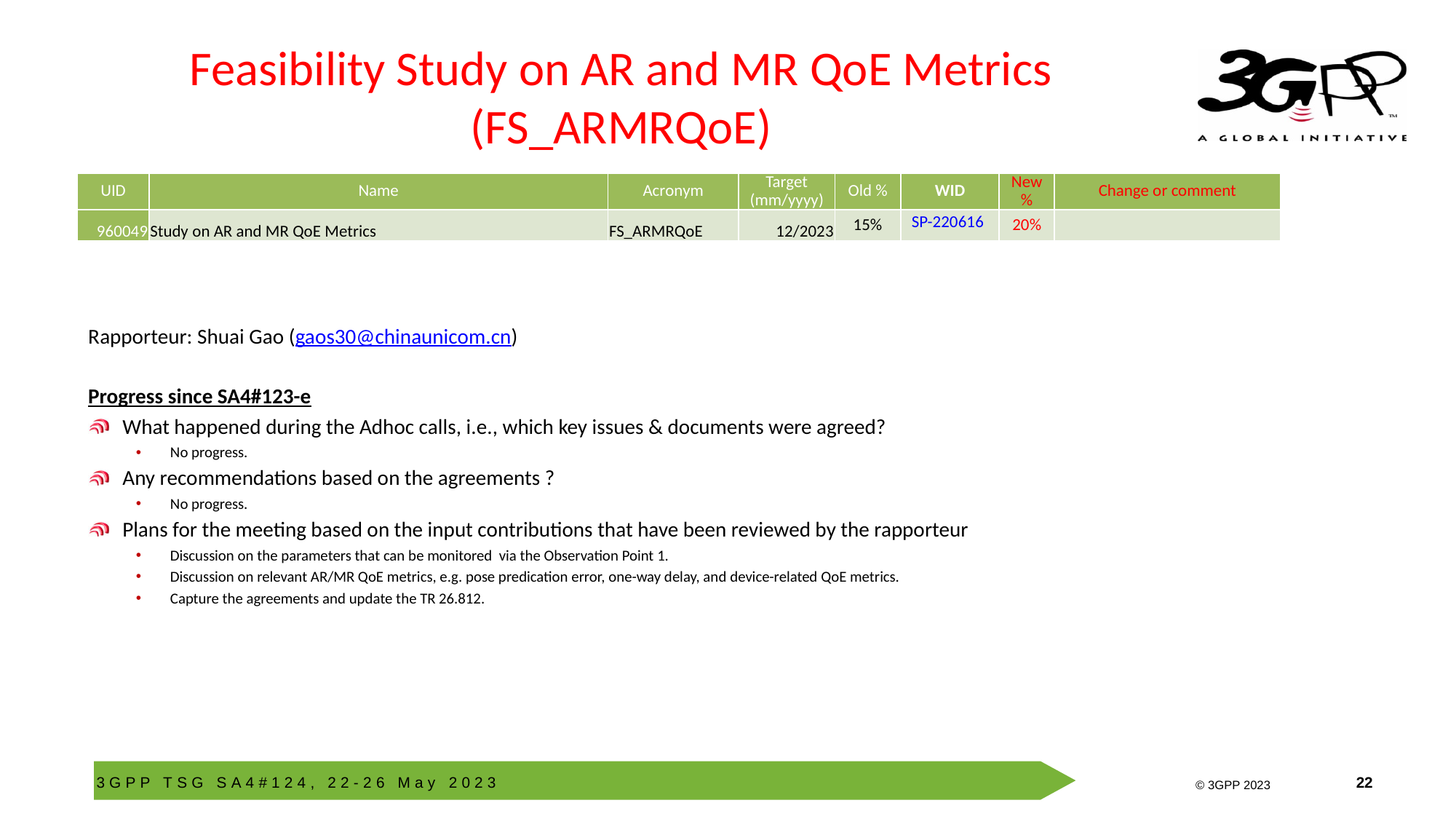

# Feasibility Study on AR and MR QoE Metrics (FS_ARMRQoE)
| UID | Name | Acronym | Target (mm/yyyy) | Old % | WID | New % | Change or comment |
| --- | --- | --- | --- | --- | --- | --- | --- |
| 960049 | Study on AR and MR QoE Metrics | FS\_ARMRQoE | 12/2023 | 15% | SP-220616 | 20% |  |
Rapporteur: Shuai Gao (gaos30@chinaunicom.cn)

Progress since SA4#123-e
What happened during the Adhoc calls, i.e., which key issues & documents were agreed?
No progress.
Any recommendations based on the agreements ?
No progress.
Plans for the meeting based on the input contributions that have been reviewed by the rapporteur
Discussion on the parameters that can be monitored  via the Observation Point 1.
Discussion on relevant AR/MR QoE metrics, e.g. pose predication error, one-way delay, and device-related QoE metrics.
Capture the agreements and update the TR 26.812.